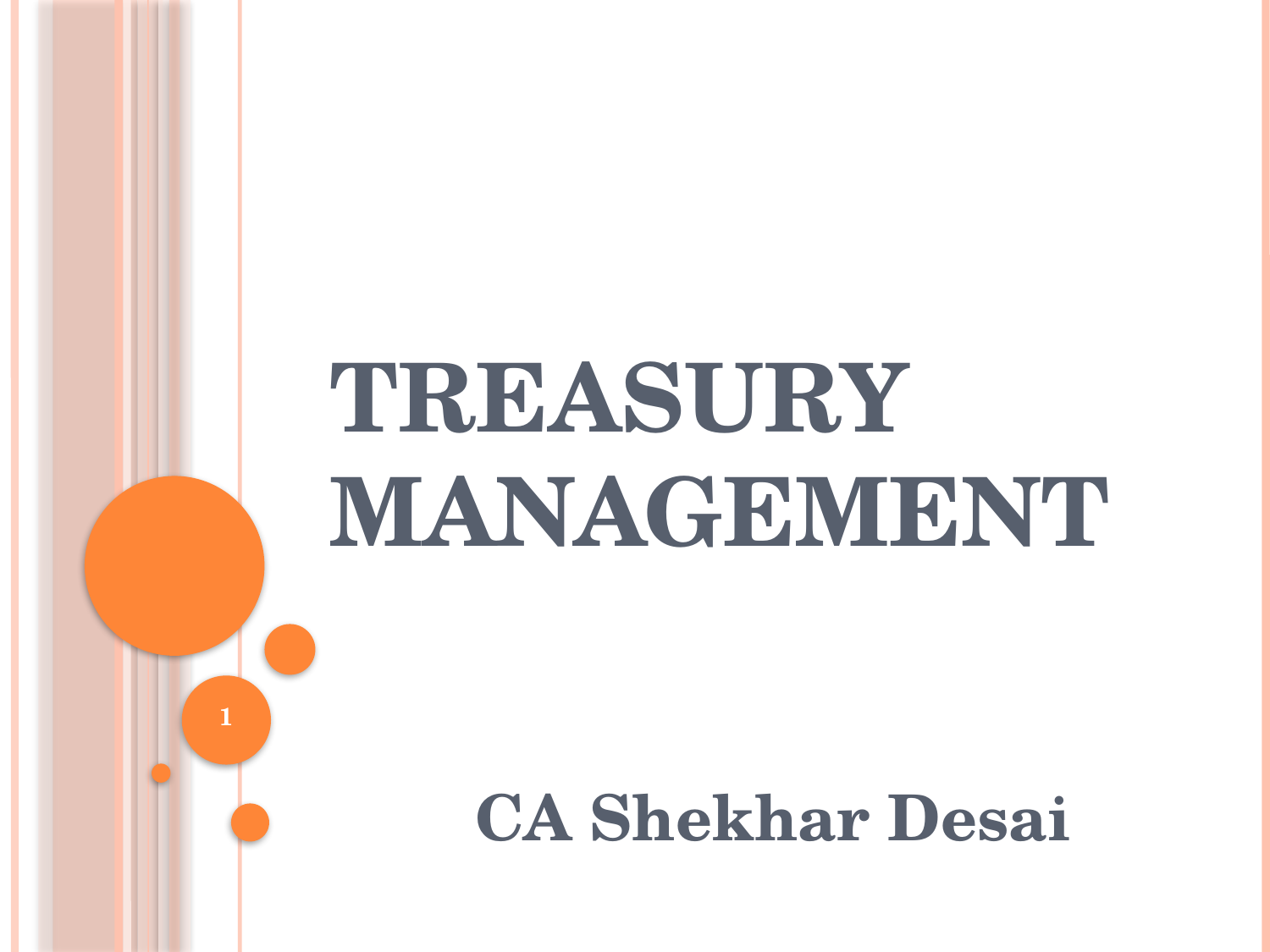

# TREASURY MANAGEMENT
1
                                                      CA Shekhar Desai